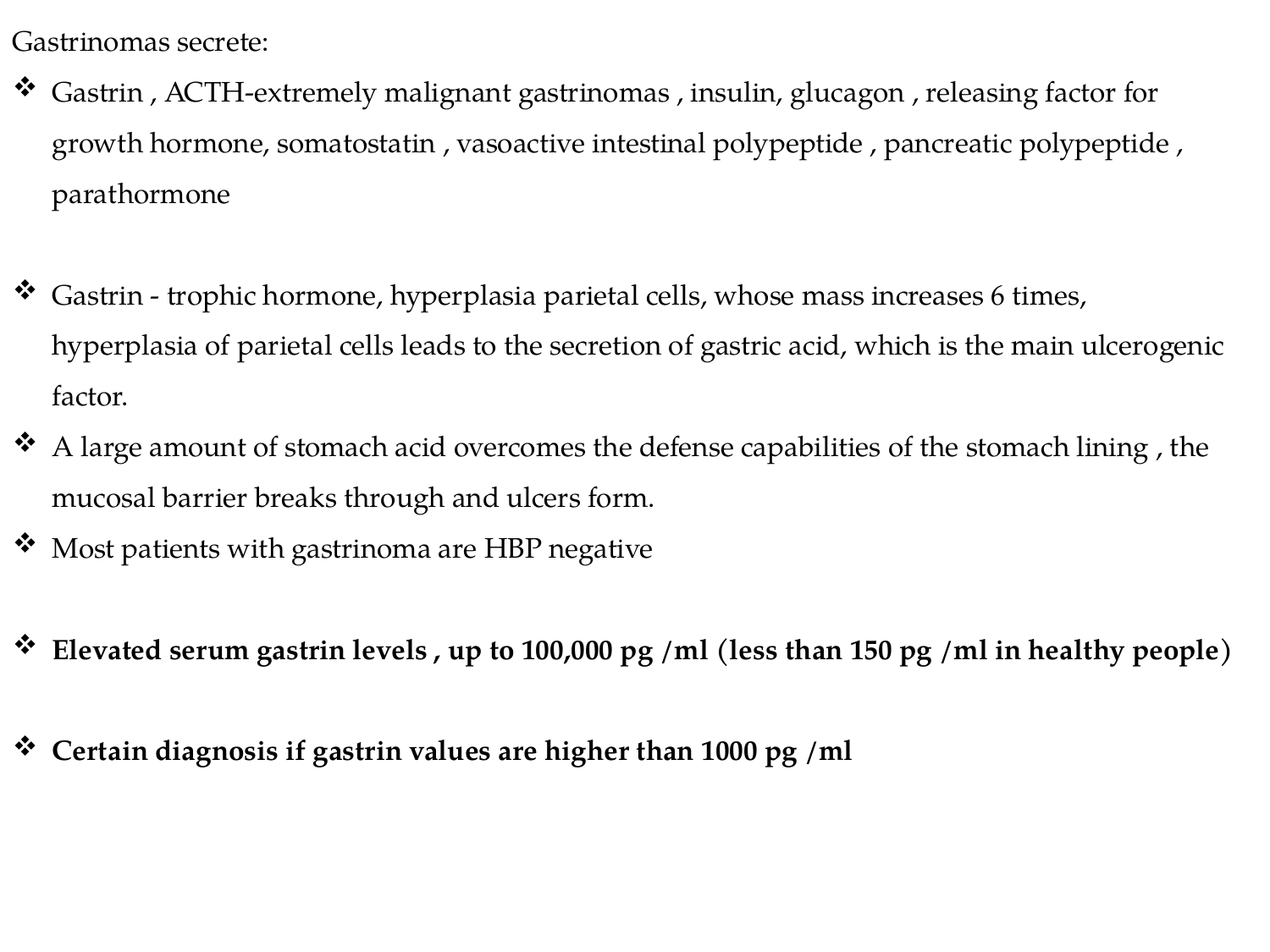

Gastrinomas secrete:
Gastrin , ACTH-extremely malignant gastrinomas , insulin, glucagon , releasing factor for growth hormone, somatostatin , vasoactive intestinal polypeptide , pancreatic polypeptide , parathormone

Gastrin - trophic hormone, hyperplasia parietal cells, whose mass increases 6 times, hyperplasia of parietal cells leads to the secretion of gastric acid, which is the main ulcerogenic factor.
A large amount of stomach acid overcomes the defense capabilities of the stomach lining , the mucosal barrier breaks through and ulcers form.
Most patients with gastrinoma are HBP negative

Elevated serum gastrin levels , up to 100,000 pg /ml (less than 150 pg /ml in healthy people)

Certain diagnosis if gastrin values are higher than 1000 pg /ml